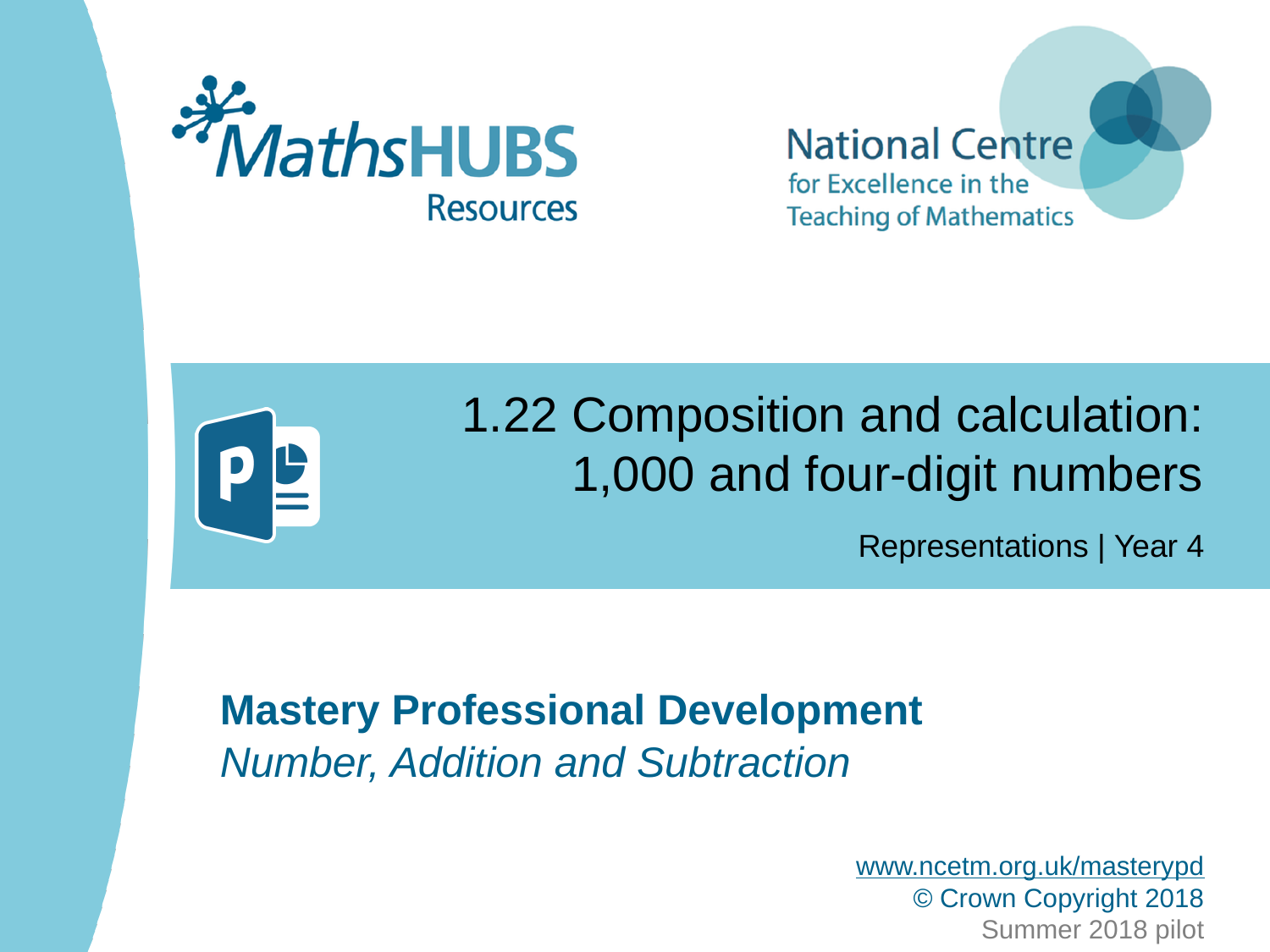

# 1.22 Composition and calculation: 1,000 and four-digit numbers
Representations | Year 4
Number, Addition and Subtraction